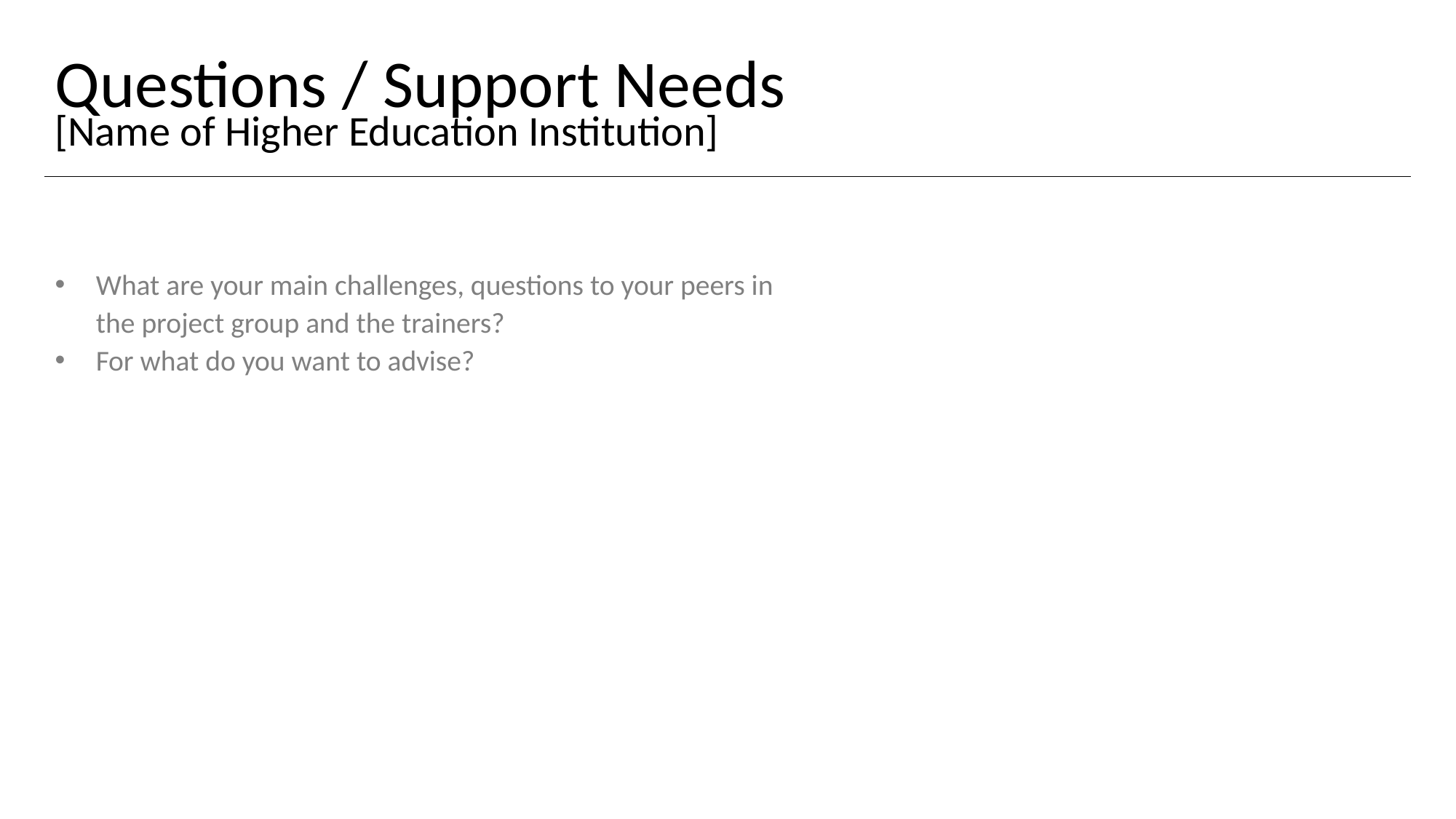

Questions / Support Needs
[Name of Higher Education Institution]
What are your main challenges, questions to your peers in the project group and the trainers?
For what do you want to advise?